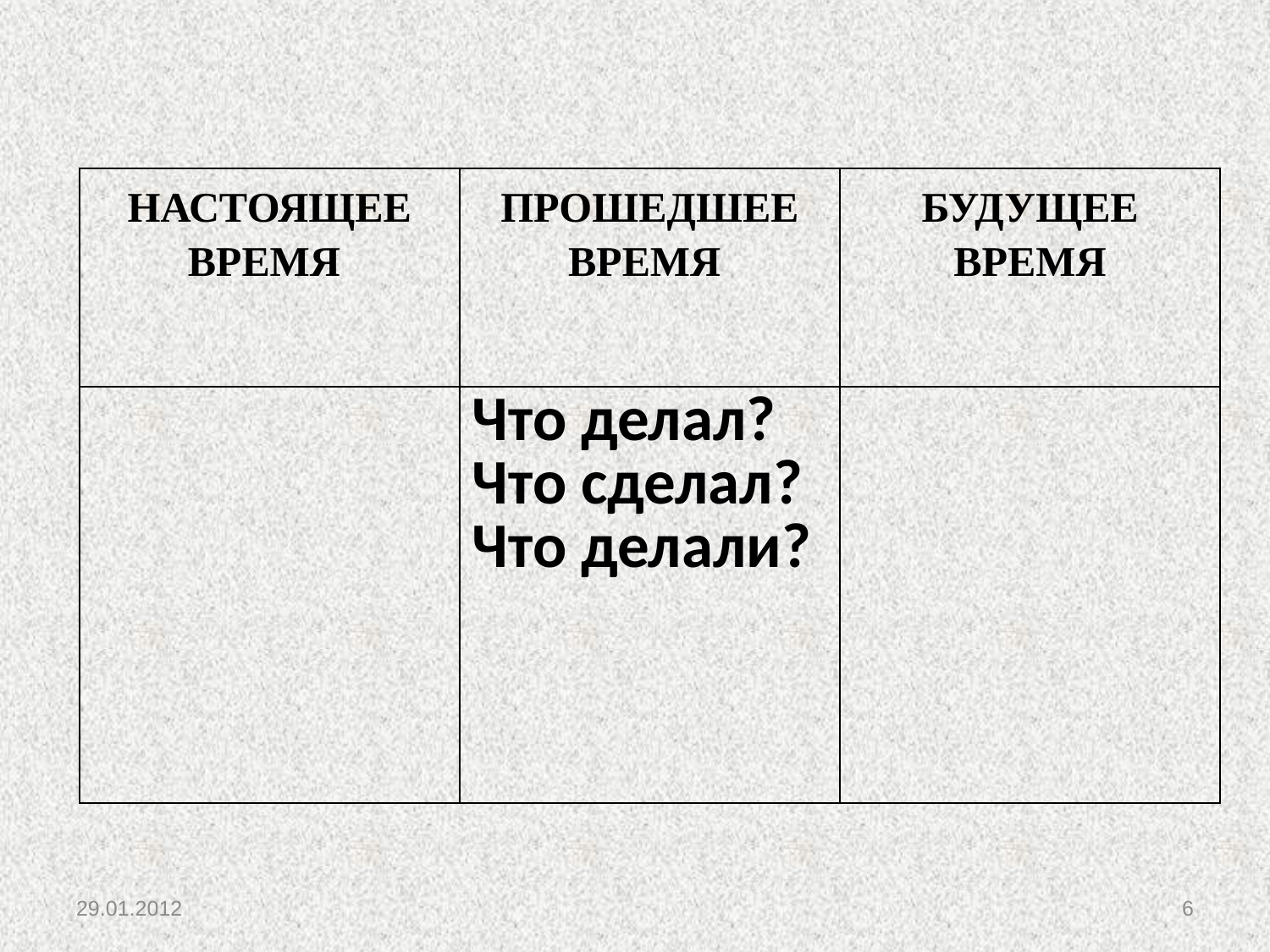

#

| НАСТОЯЩЕЕ ВРЕМЯ | ПРОШЕДШЕЕ ВРЕМЯ | БУДУЩЕЕ ВРЕМЯ |
| --- | --- | --- |
|  | Что делал? Что сделал? Что делали? |  |
29.01.2012
6